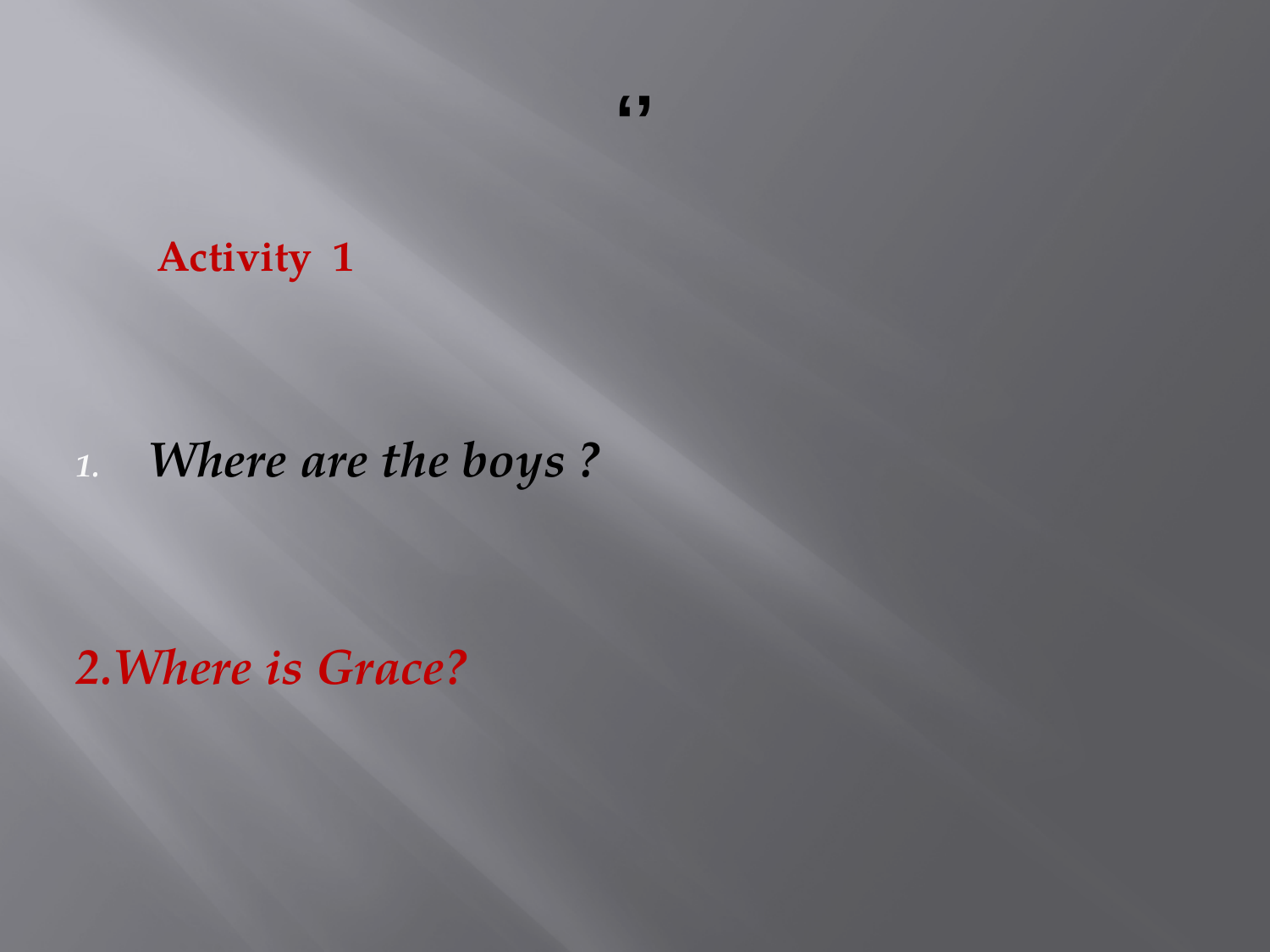

# ‘’
Activity  1

Where are the boys ?

2.Where is Grace?